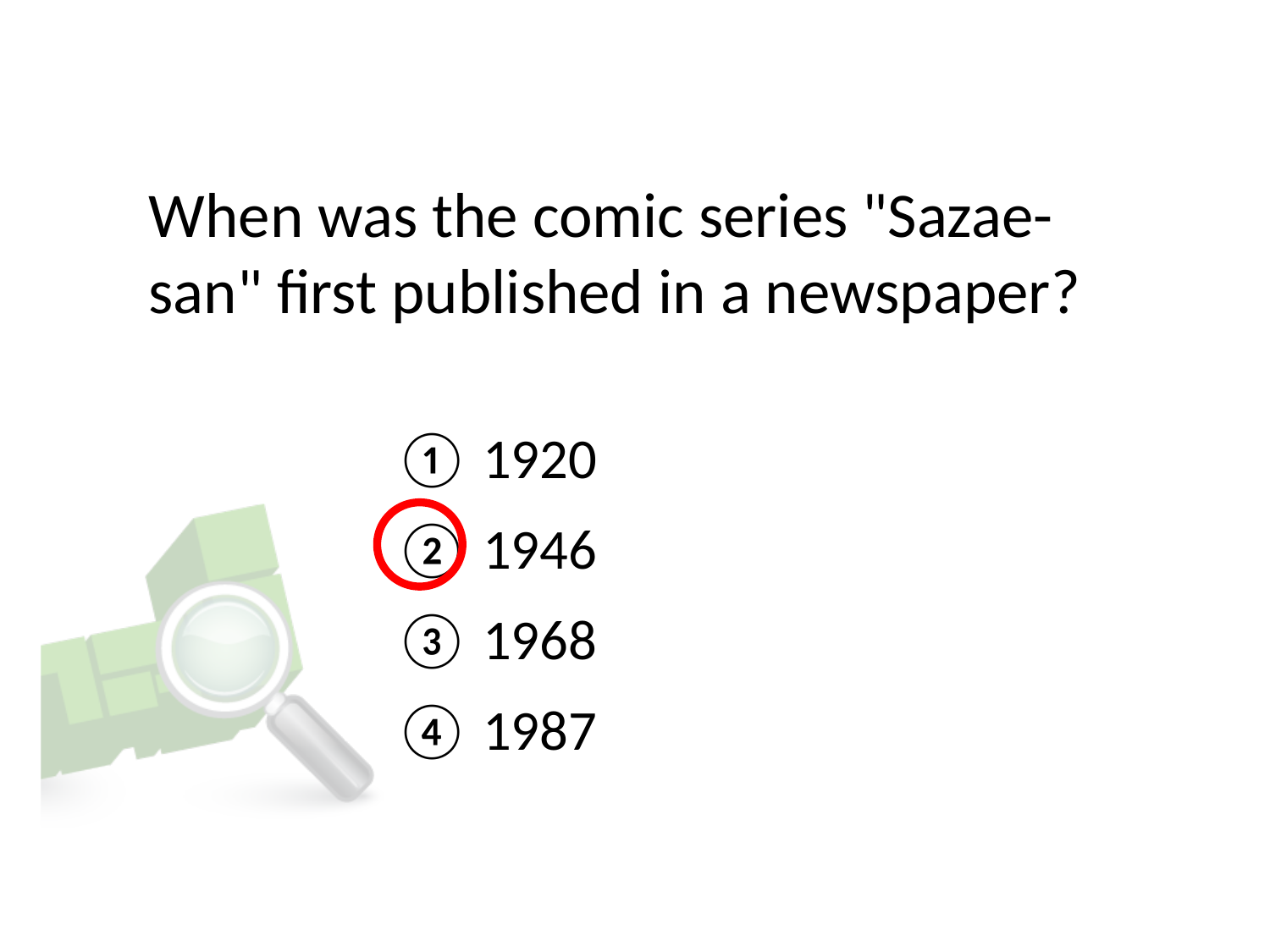

# When was the comic series "Sazae-san" first published in a newspaper?
① 1920
② 1946
③ 1968
④ 1987